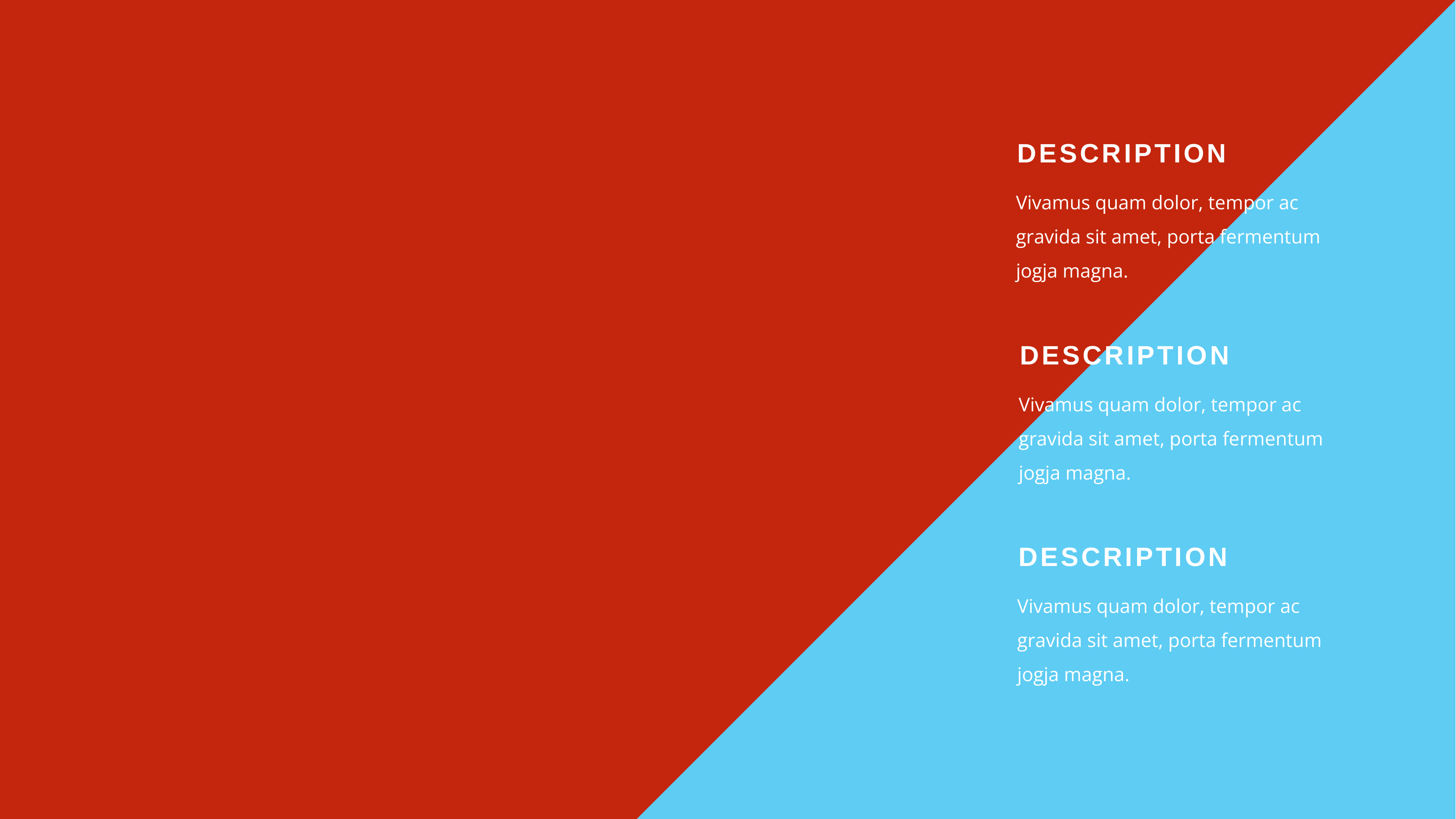

DESCRIPTION
Vivamus quam dolor, tempor ac gravida sit amet, porta fermentum jogja magna.
DESCRIPTION
Vivamus quam dolor, tempor ac gravida sit amet, porta fermentum jogja magna.
DESCRIPTION
Vivamus quam dolor, tempor ac gravida sit amet, porta fermentum jogja magna.